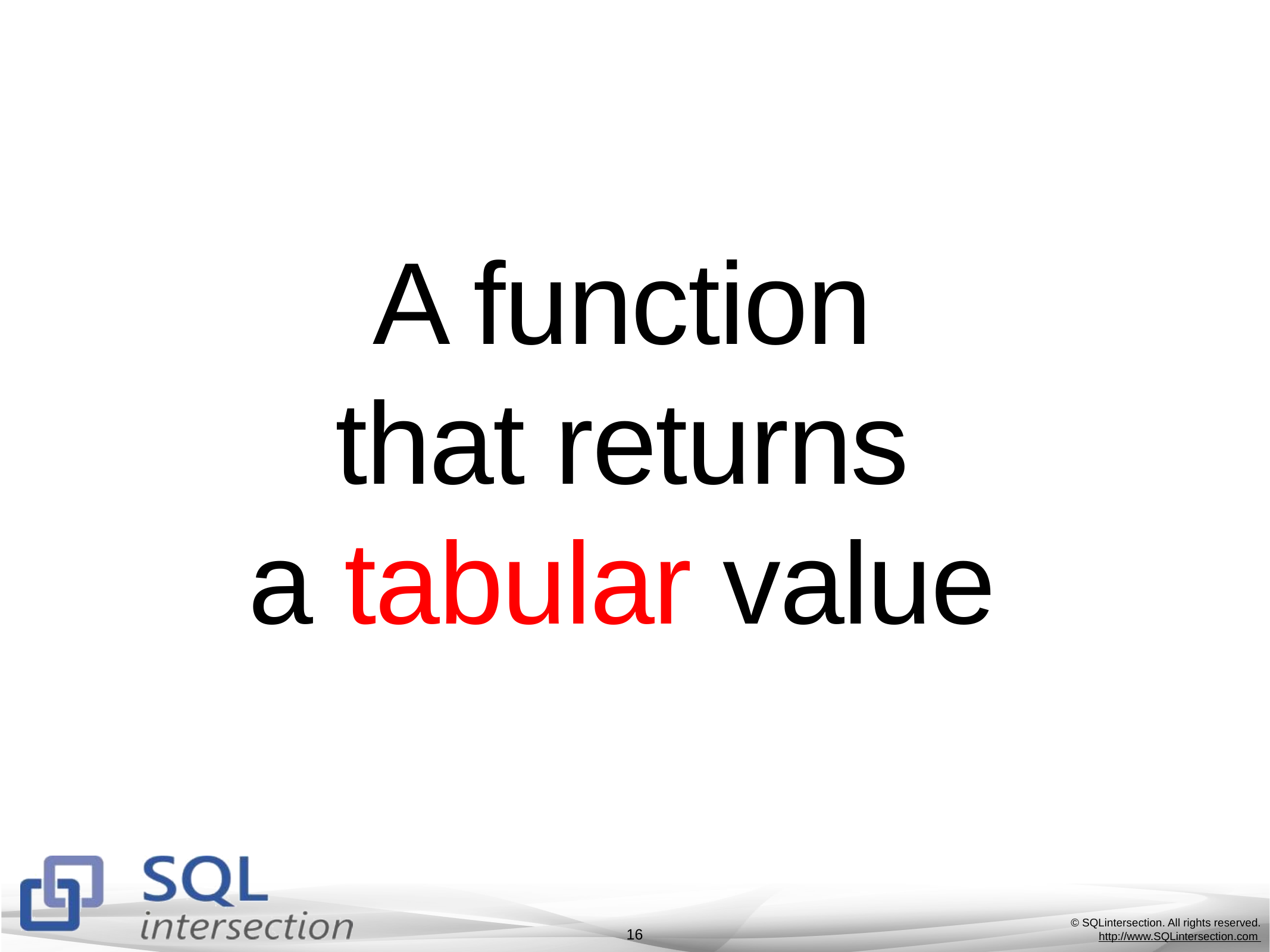

# A function that returns a tabular value